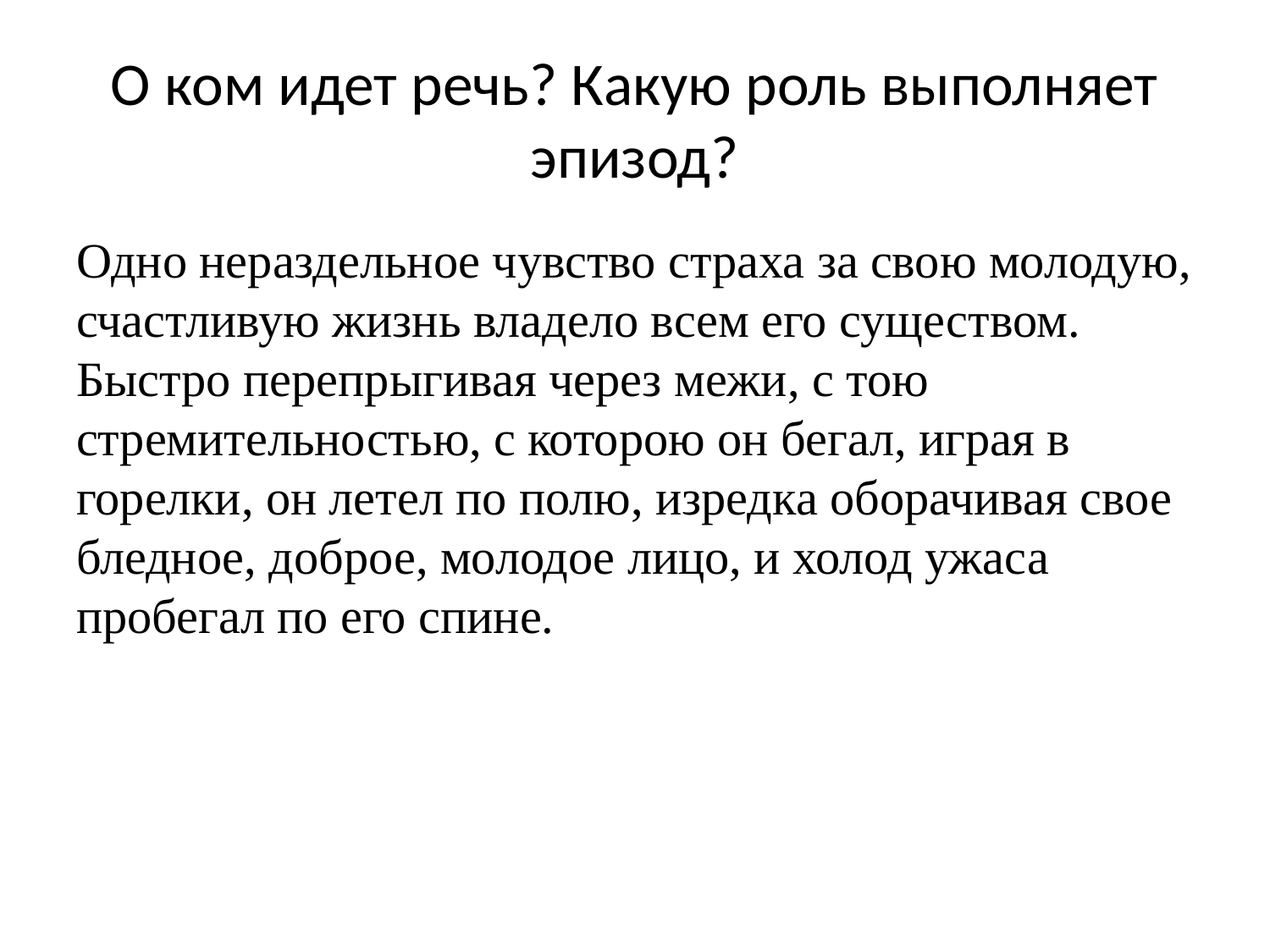

# О ком идет речь? Какую роль выполняет эпизод?
Одно нераздельное чувство страха за свою молодую, счастливую жизнь владело всем его существом. Быстро перепрыгивая через межи, с тою стремительностью, с которою он бегал, играя в горелки, он летел по полю, изредка оборачивая свое бледное, доброе, молодое лицо, и холод ужаса пробегал по его спине.